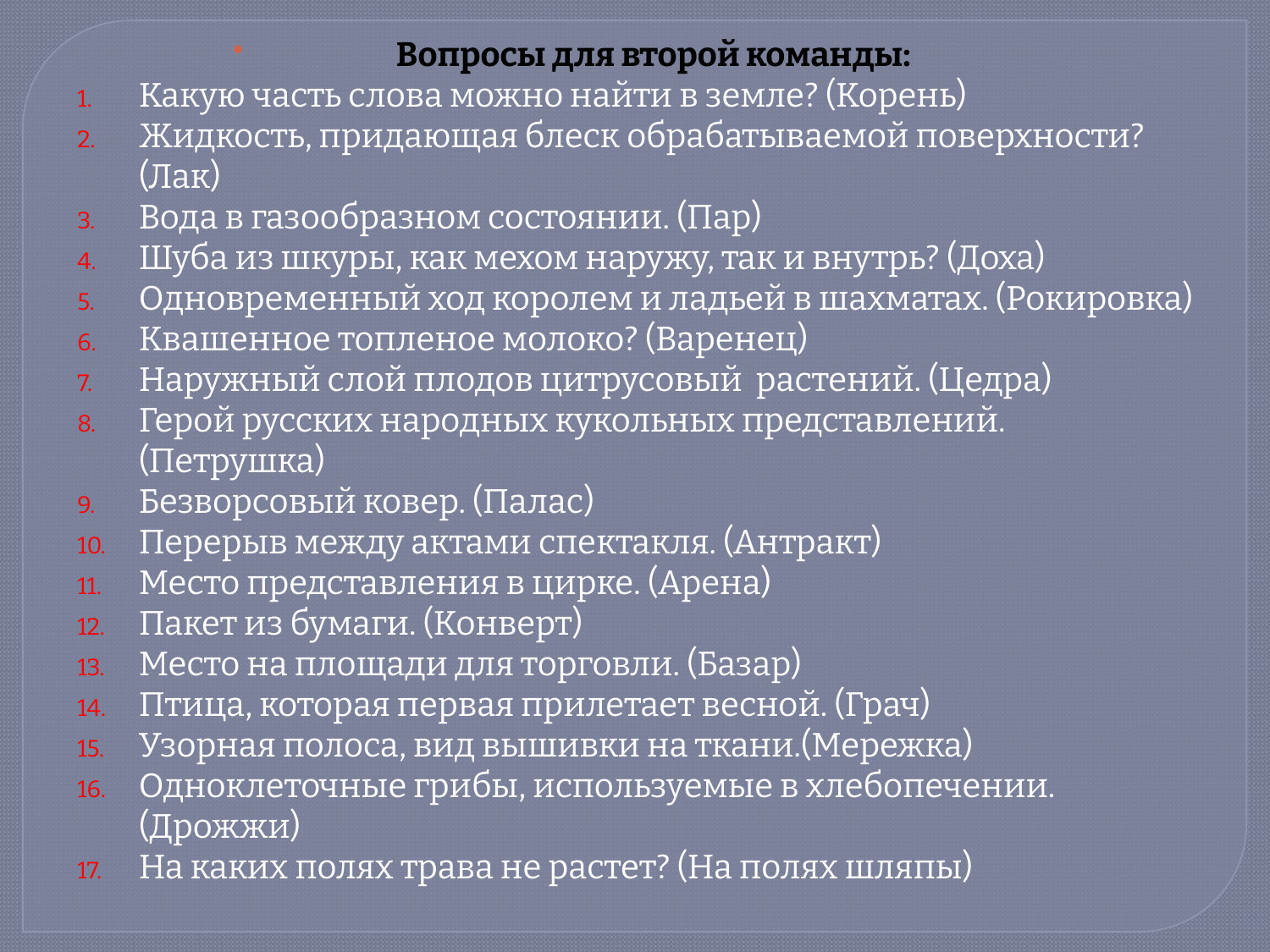

Вопросы для второй команды:
Какую часть слова можно найти в земле? (Корень)
Жидкость, придающая блеск обрабатываемой поверхности? (Лак)
Вода в газообразном состоянии. (Пар)
Шуба из шкуры, как мехом наружу, так и внутрь? (Доха)
Одновременный ход королем и ладьей в шахматах. (Рокировка)
Квашенное топленое молоко? (Варенец)
Наружный слой плодов цитрусовый  растений. (Цедра)
Герой русских народных кукольных представлений. (Петрушка)
Безворсовый ковер. (Палас)
Перерыв между актами спектакля. (Антракт)
Место представления в цирке. (Арена)
Пакет из бумаги. (Конверт)
Место на площади для торговли. (Базар)
Птица, которая первая прилетает весной. (Грач)
Узорная полоса, вид вышивки на ткани.(Мережка)
Одноклеточные грибы, используемые в хлебопечении.(Дрожжи)
На каких полях трава не растет? (На полях шляпы)